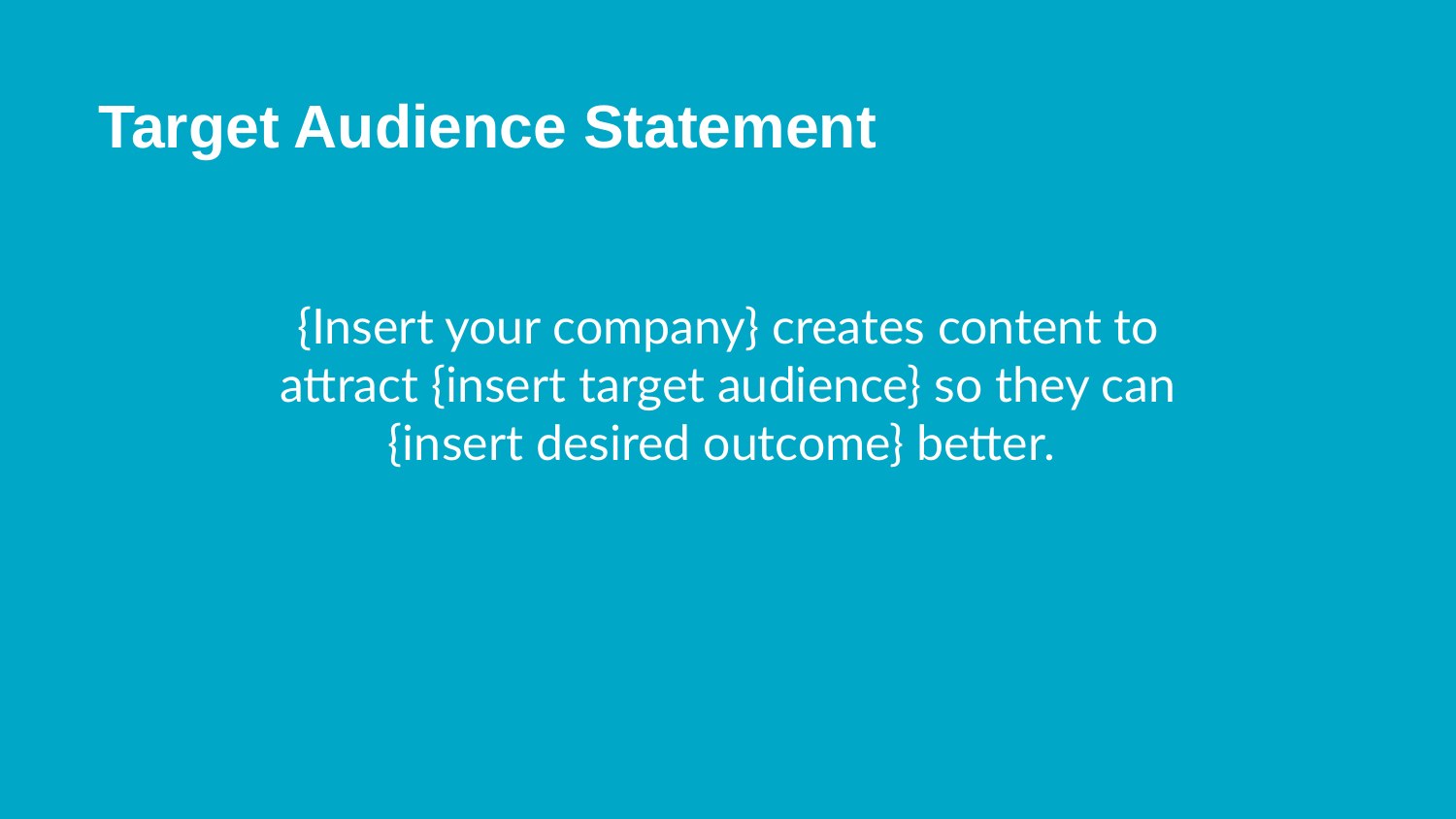

Target Audience Statement
{Insert your company} creates content to attract {insert target audience} so they can {insert desired outcome} better.